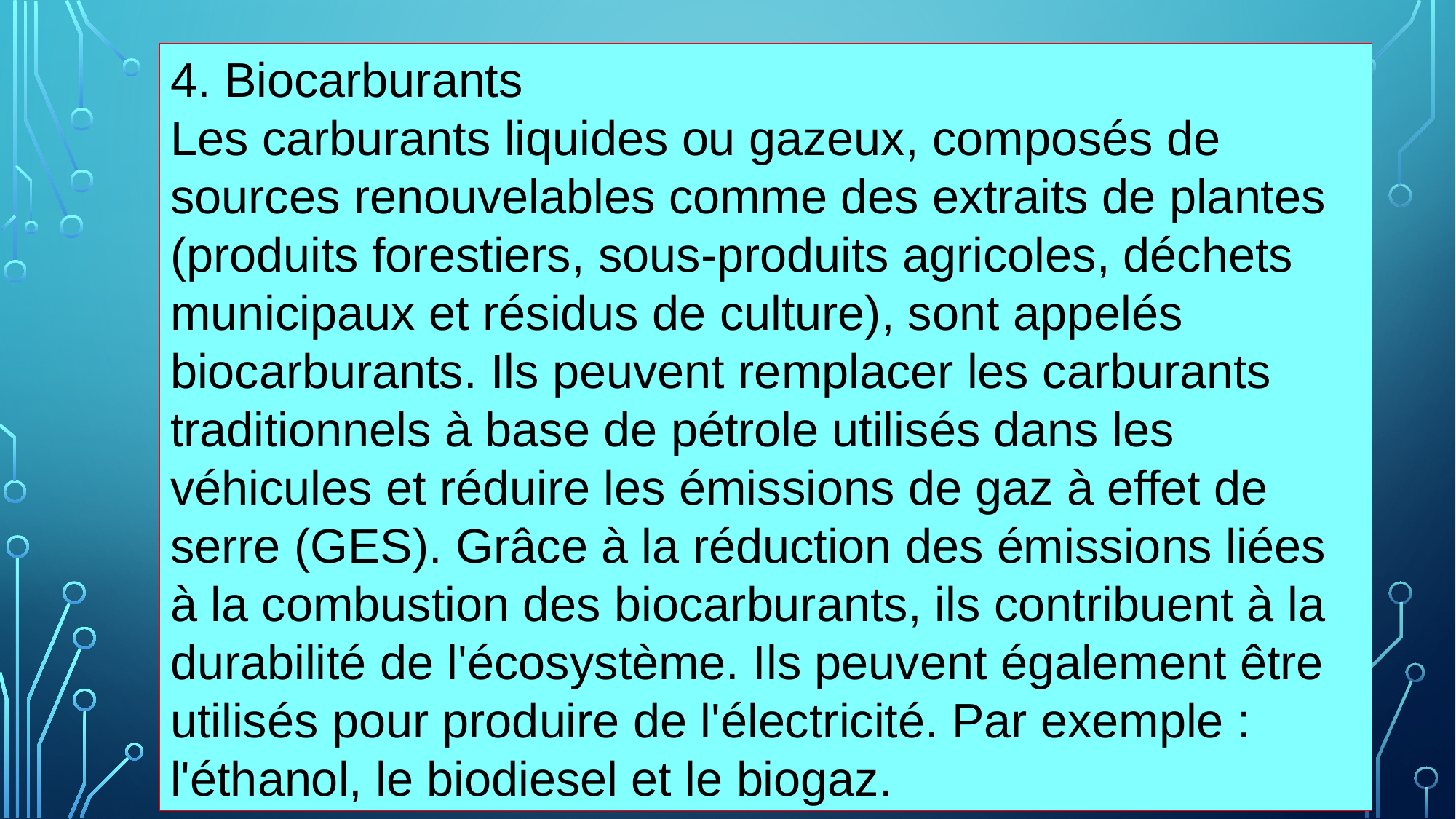

4. Biocarburants
Les carburants liquides ou gazeux, composés de sources renouvelables comme des extraits de plantes (produits forestiers, sous-produits agricoles, déchets municipaux et résidus de culture), sont appelés biocarburants. Ils peuvent remplacer les carburants traditionnels à base de pétrole utilisés dans les véhicules et réduire les émissions de gaz à effet de serre (GES). Grâce à la réduction des émissions liées à la combustion des biocarburants, ils contribuent à la durabilité de l'écosystème. Ils peuvent également être utilisés pour produire de l'électricité. Par exemple : l'éthanol, le biodiesel et le biogaz.